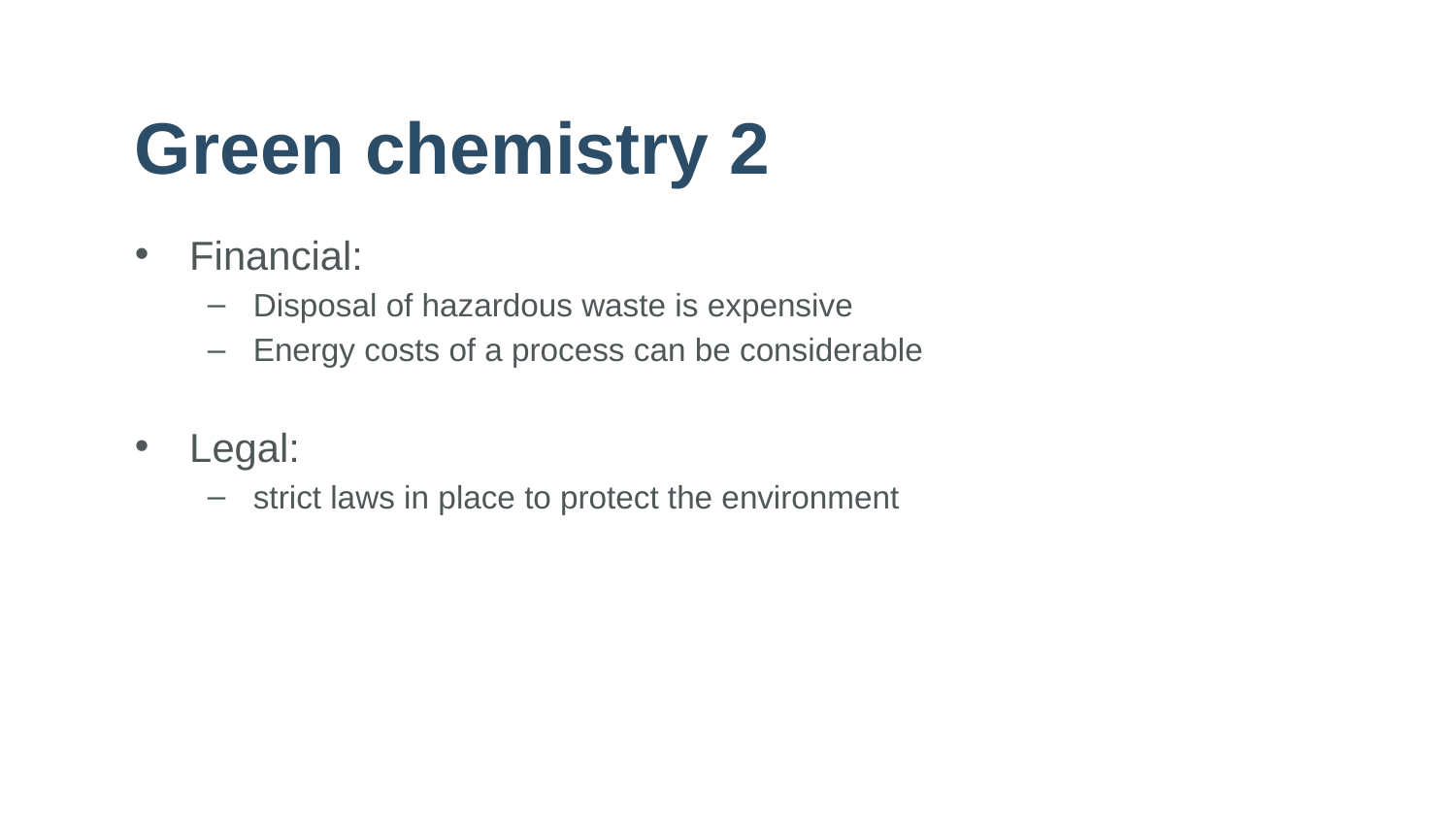

# Green chemistry 2
Financial:
Disposal of hazardous waste is expensive
Energy costs of a process can be considerable

Legal:
strict laws in place to protect the environment